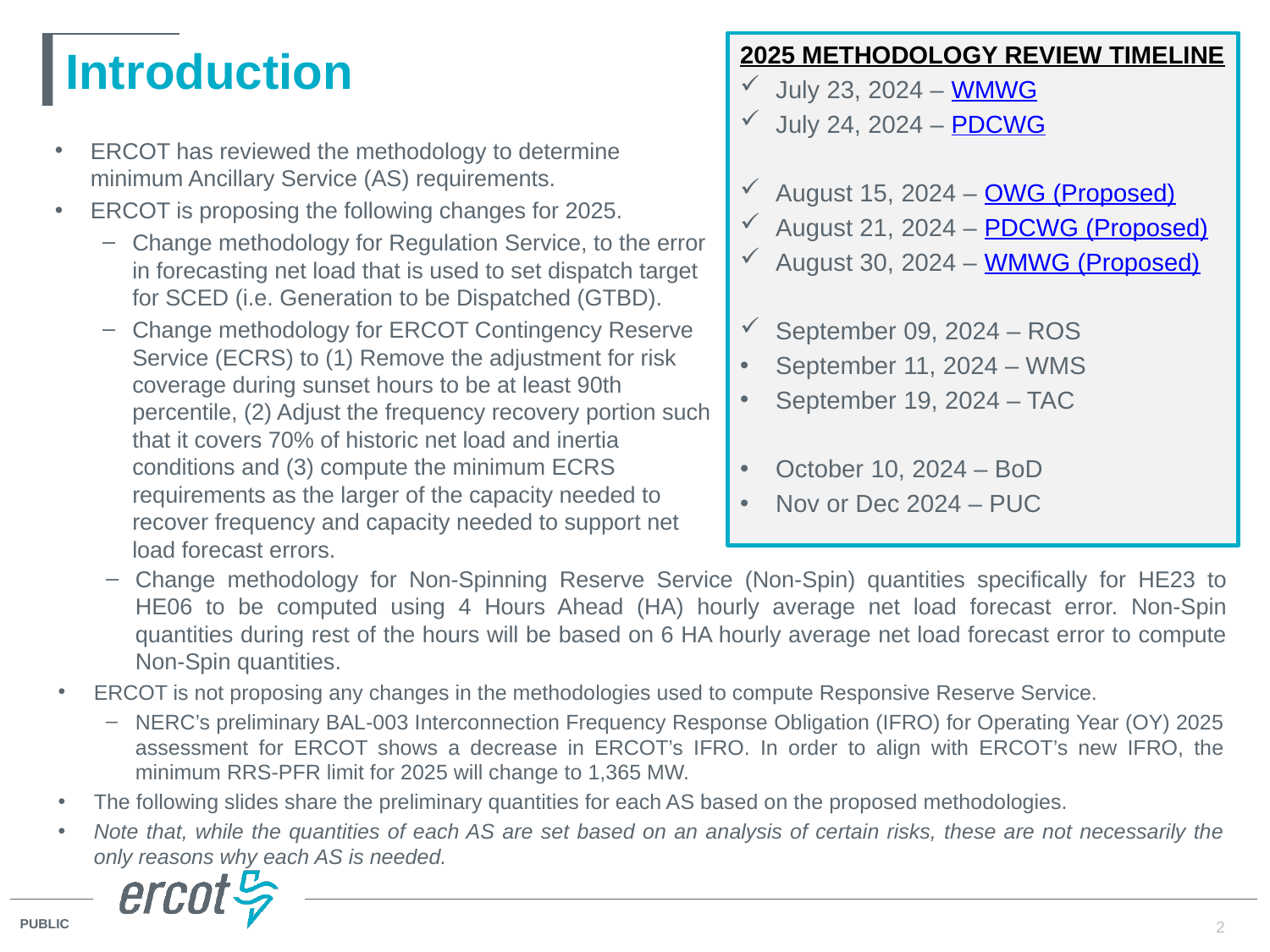

2025 Methodology Review Timeline
July 23, 2024 – WMWG
July 24, 2024 – PDCWG

August 15, 2024 – OWG (Proposed)
August 21, 2024 – PDCWG (Proposed)
August 30, 2024 – WMWG (Proposed)

September 09, 2024 – ROS
September 11, 2024 – WMS
September 19, 2024 – TAC

October 10, 2024 – BoD
Nov or Dec 2024 – PUC
# Introduction
ERCOT has reviewed the methodology to determine minimum Ancillary Service (AS) requirements.
ERCOT is proposing the following changes for 2025.
Change methodology for Regulation Service, to the error in forecasting net load that is used to set dispatch target for SCED (i.e. Generation to be Dispatched (GTBD).
Change methodology for ERCOT Contingency Reserve Service (ECRS) to (1) Remove the adjustment for risk coverage during sunset hours to be at least 90th percentile, (2) Adjust the frequency recovery portion such that it covers 70% of historic net load and inertia conditions and (3) compute the minimum ECRS requirements as the larger of the capacity needed to recover frequency and capacity needed to support net load forecast errors.

Change methodology for Non-Spinning Reserve Service (Non-Spin) quantities specifically for HE23 to HE06 to be computed using 4 Hours Ahead (HA) hourly average net load forecast error. Non-Spin quantities during rest of the hours will be based on 6 HA hourly average net load forecast error to compute Non-Spin quantities.
ERCOT is not proposing any changes in the methodologies used to compute Responsive Reserve Service.
NERC’s preliminary BAL-003 Interconnection Frequency Response Obligation (IFRO) for Operating Year (OY) 2025 assessment for ERCOT shows a decrease in ERCOT’s IFRO. In order to align with ERCOT’s new IFRO, the minimum RRS-PFR limit for 2025 will change to 1,365 MW.
The following slides share the preliminary quantities for each AS based on the proposed methodologies.
Note that, while the quantities of each AS are set based on an analysis of certain risks, these are not necessarily the only reasons why each AS is needed.

2